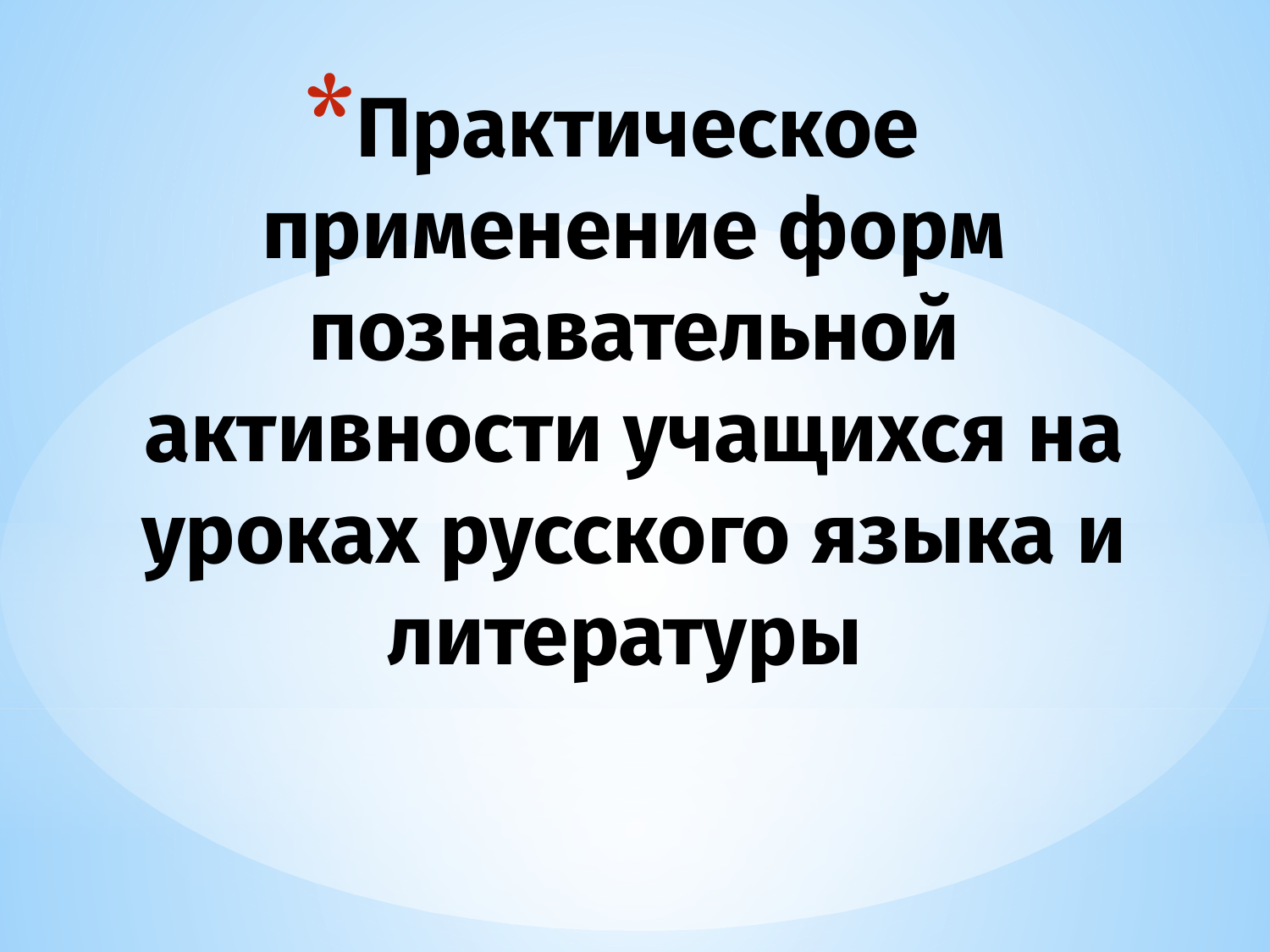

# Практическое применение форм познавательной активности учащихся на уроках русского языка и литературы